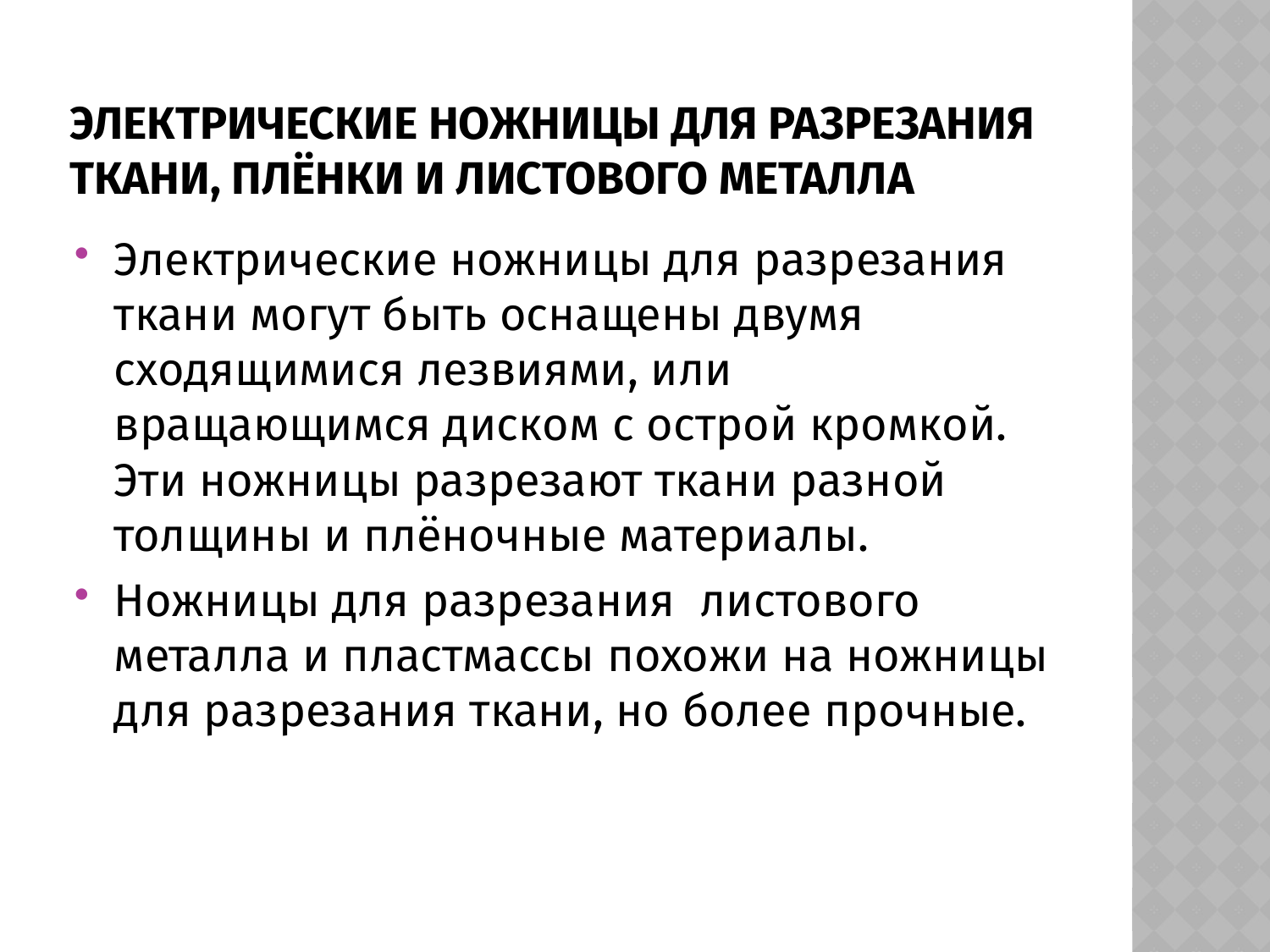

# Электрические ножницы для разрезания ткани, плёнки и листового металла
Электрические ножницы для разрезания ткани могут быть оснащены двумя сходящимися лезвиями, или вращающимся диском с острой кромкой. Эти ножницы разрезают ткани разной толщины и плёночные материалы.
Ножницы для разрезания  листового металла и пластмассы похожи на ножницы для разрезания ткани, но более прочные.